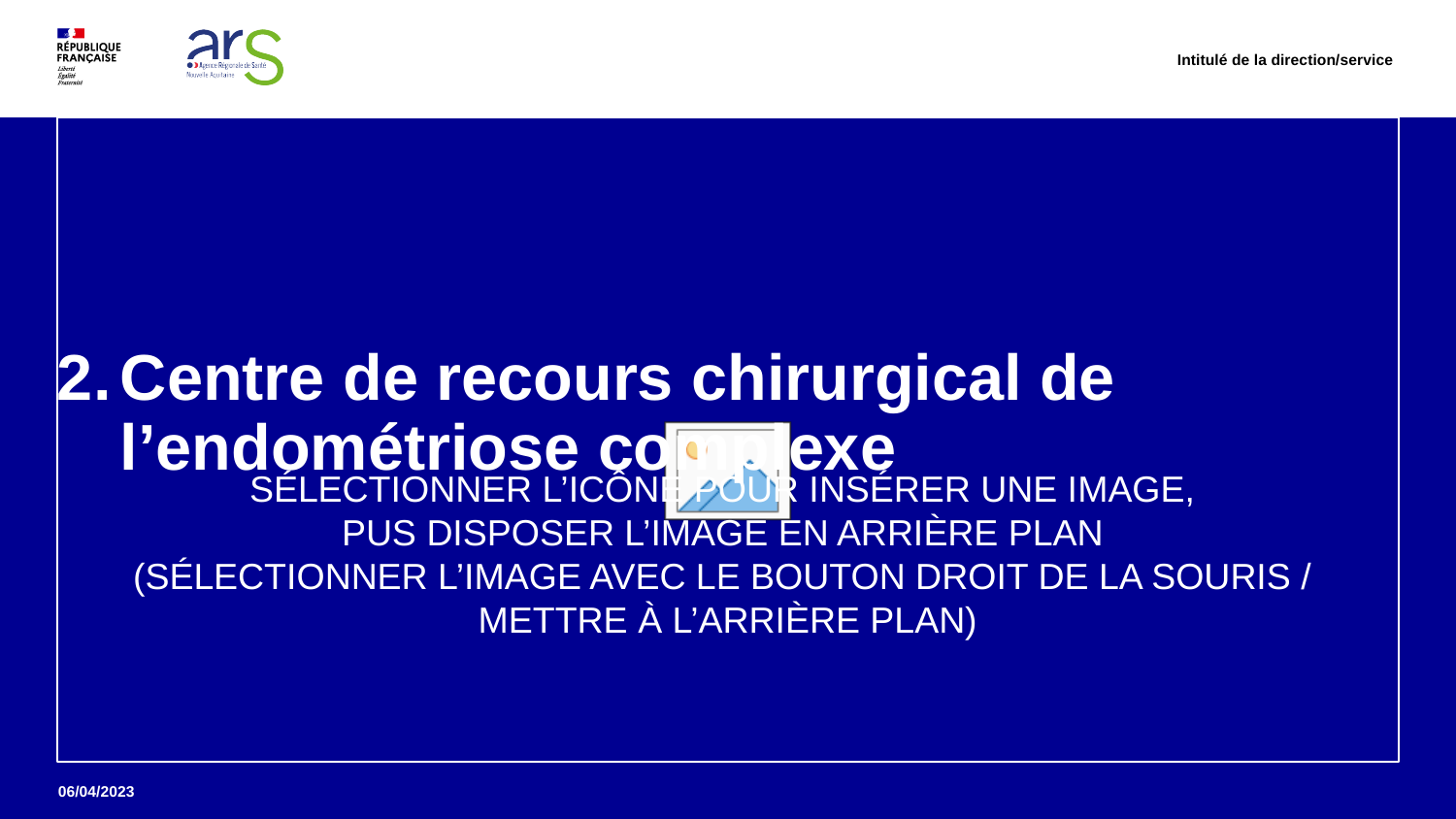

Intitulé de la direction/service

# Centre de recours chirurgical de l’endométriose complexe
11
06/04/2023